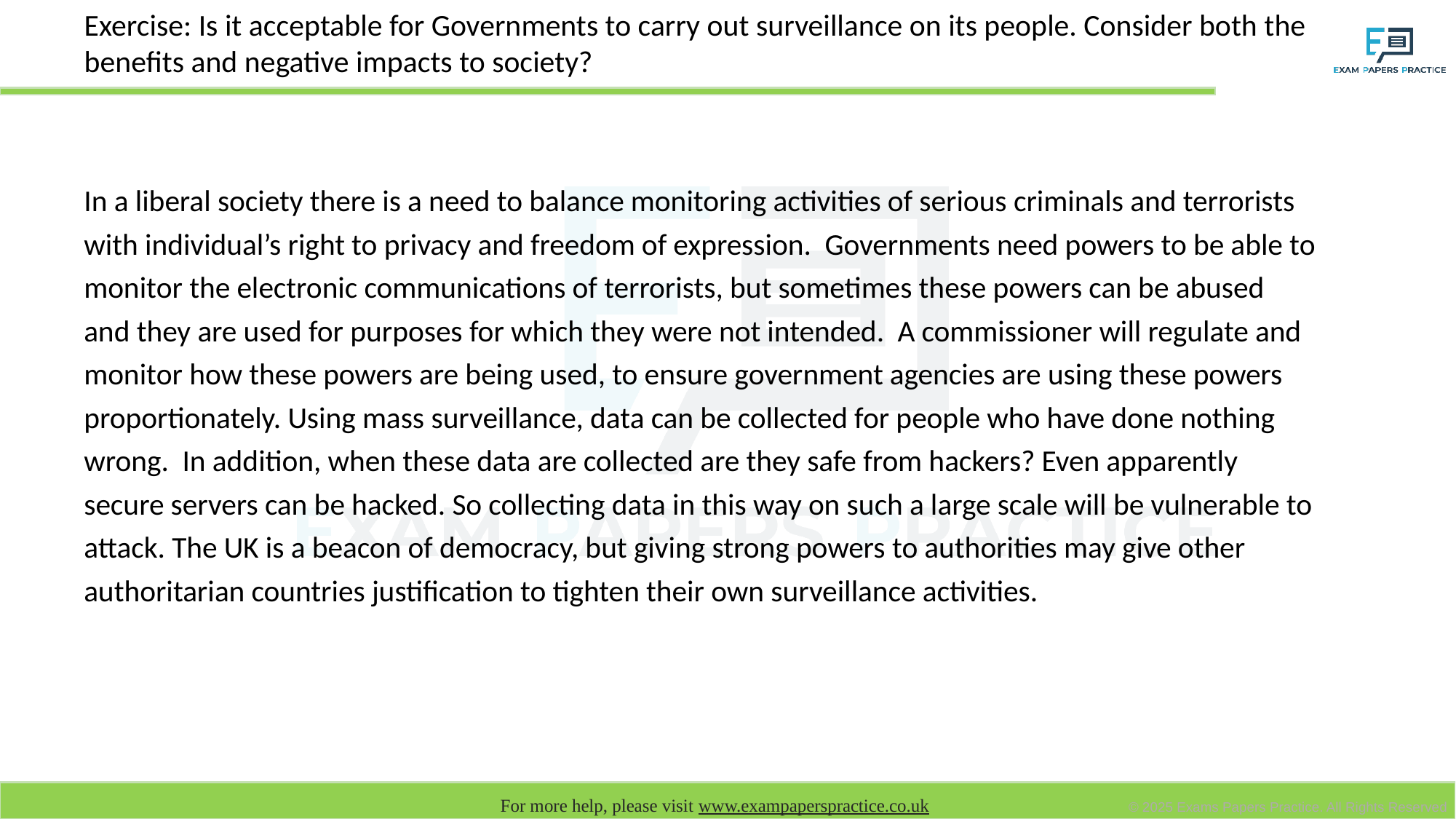

Exercise: Is it acceptable for Governments to carry out surveillance on its people. Consider both the benefits and negative impacts to society?
# Plenary
In a liberal society there is a need to balance monitoring activities of serious criminals and terrorists with individual’s right to privacy and freedom of expression.  Governments need powers to be able to monitor the electronic communications of terrorists, but sometimes these powers can be abused and they are used for purposes for which they were not intended.  A commissioner will regulate and monitor how these powers are being used, to ensure government agencies are using these powers proportionately. Using mass surveillance, data can be collected for people who have done nothing wrong.  In addition, when these data are collected are they safe from hackers? Even apparently secure servers can be hacked. So collecting data in this way on such a large scale will be vulnerable to attack. The UK is a beacon of democracy, but giving strong powers to authorities may give other authoritarian countries justification to tighten their own surveillance activities.